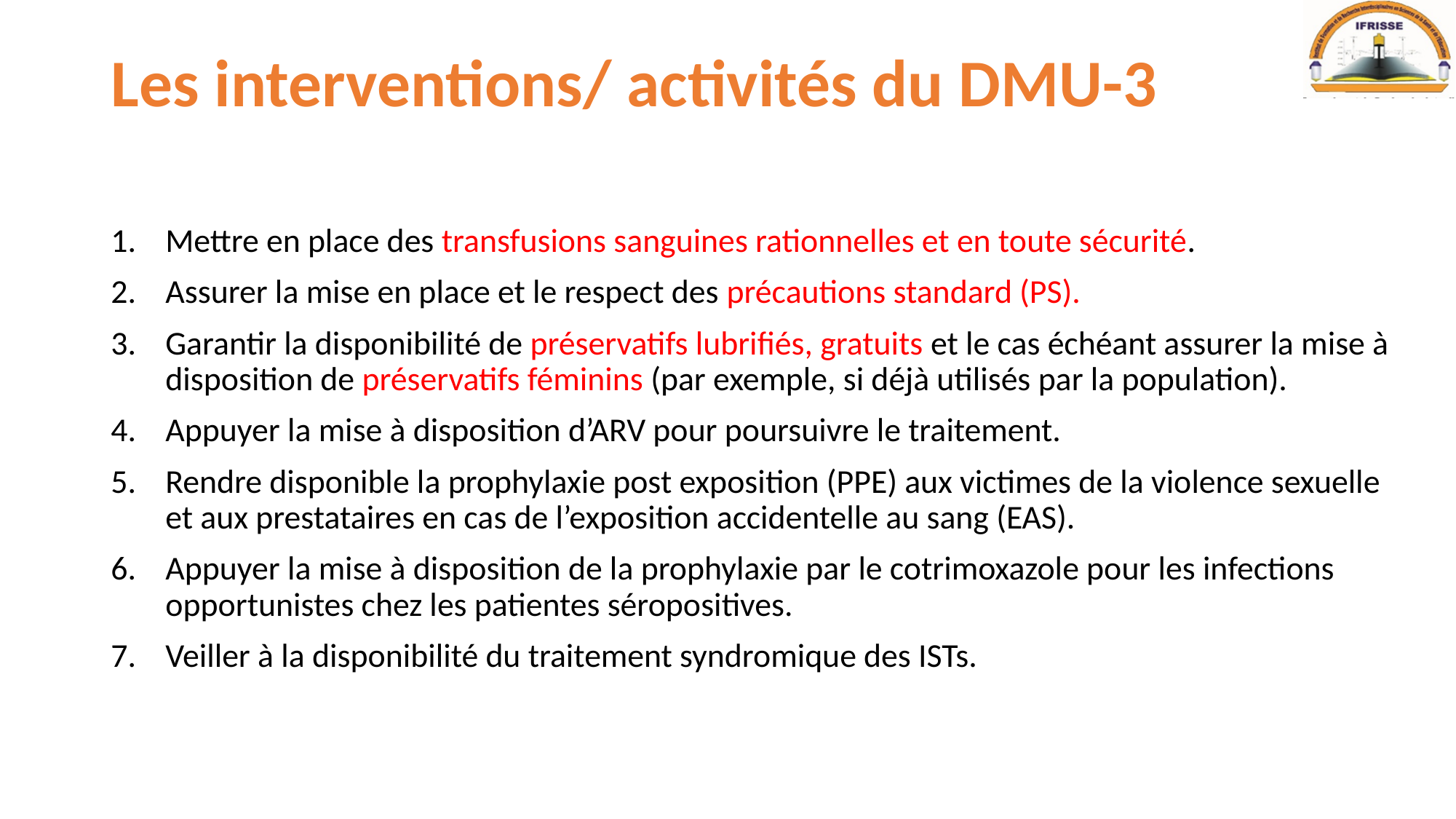

# Les interventions/ activités du DMU-3
Mettre en place des transfusions sanguines rationnelles et en toute sécurité.
Assurer la mise en place et le respect des précautions standard (PS).
Garantir la disponibilité de préservatifs lubrifiés, gratuits et le cas échéant assurer la mise à disposition de préservatifs féminins (par exemple, si déjà utilisés par la population).
Appuyer la mise à disposition d’ARV pour poursuivre le traitement.
Rendre disponible la prophylaxie post exposition (PPE) aux victimes de la violence sexuelle et aux prestataires en cas de l’exposition accidentelle au sang (EAS).
Appuyer la mise à disposition de la prophylaxie par le cotrimoxazole pour les infections opportunistes chez les patientes séropositives.
Veiller à la disponibilité du traitement syndromique des ISTs.